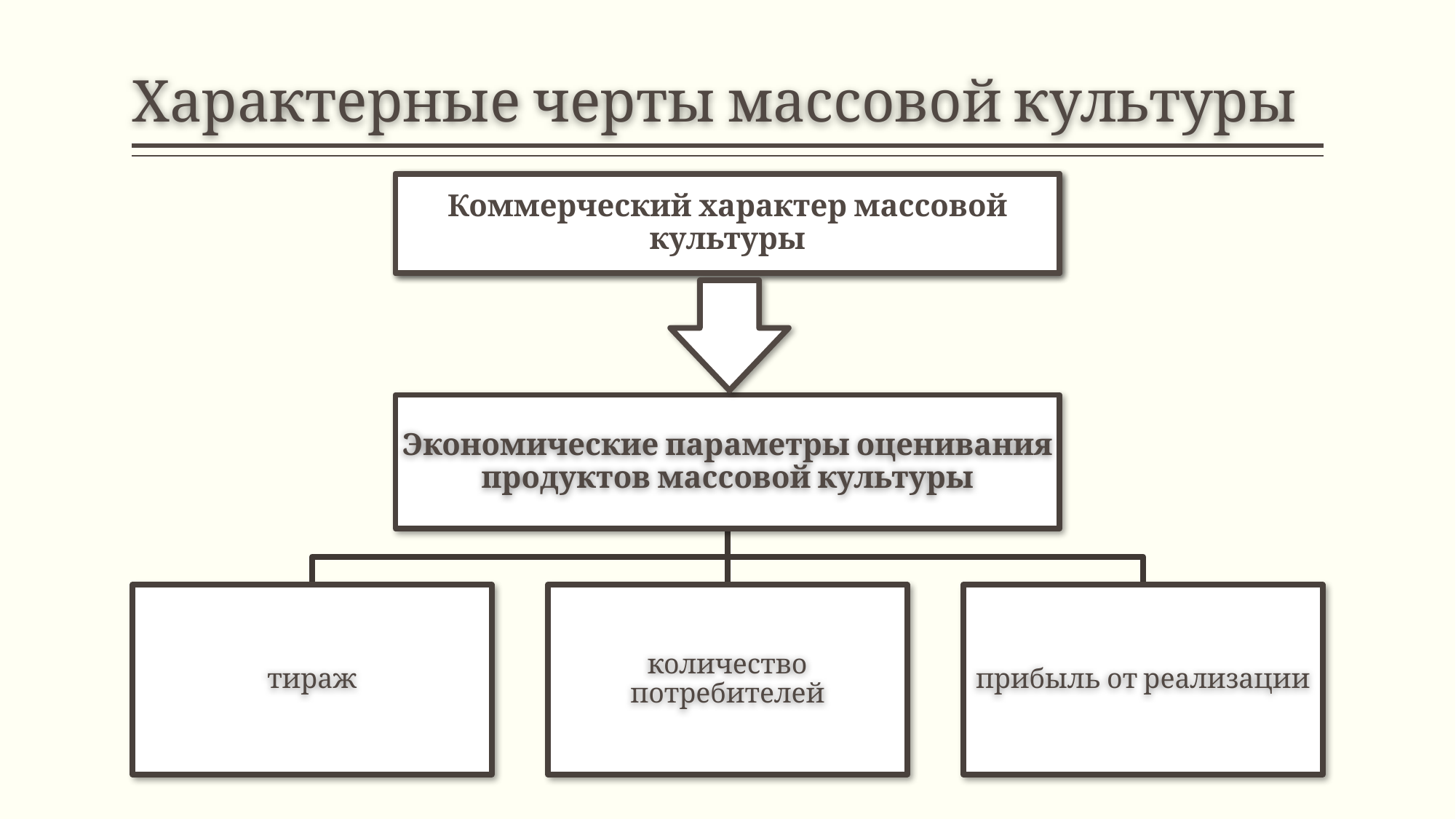

# Характерные черты массовой культуры

Коммерческий характер массовой культуры

Экономические параметры оценивания продуктов массовой культуры

тираж

количество потребителей

прибыль от реализации